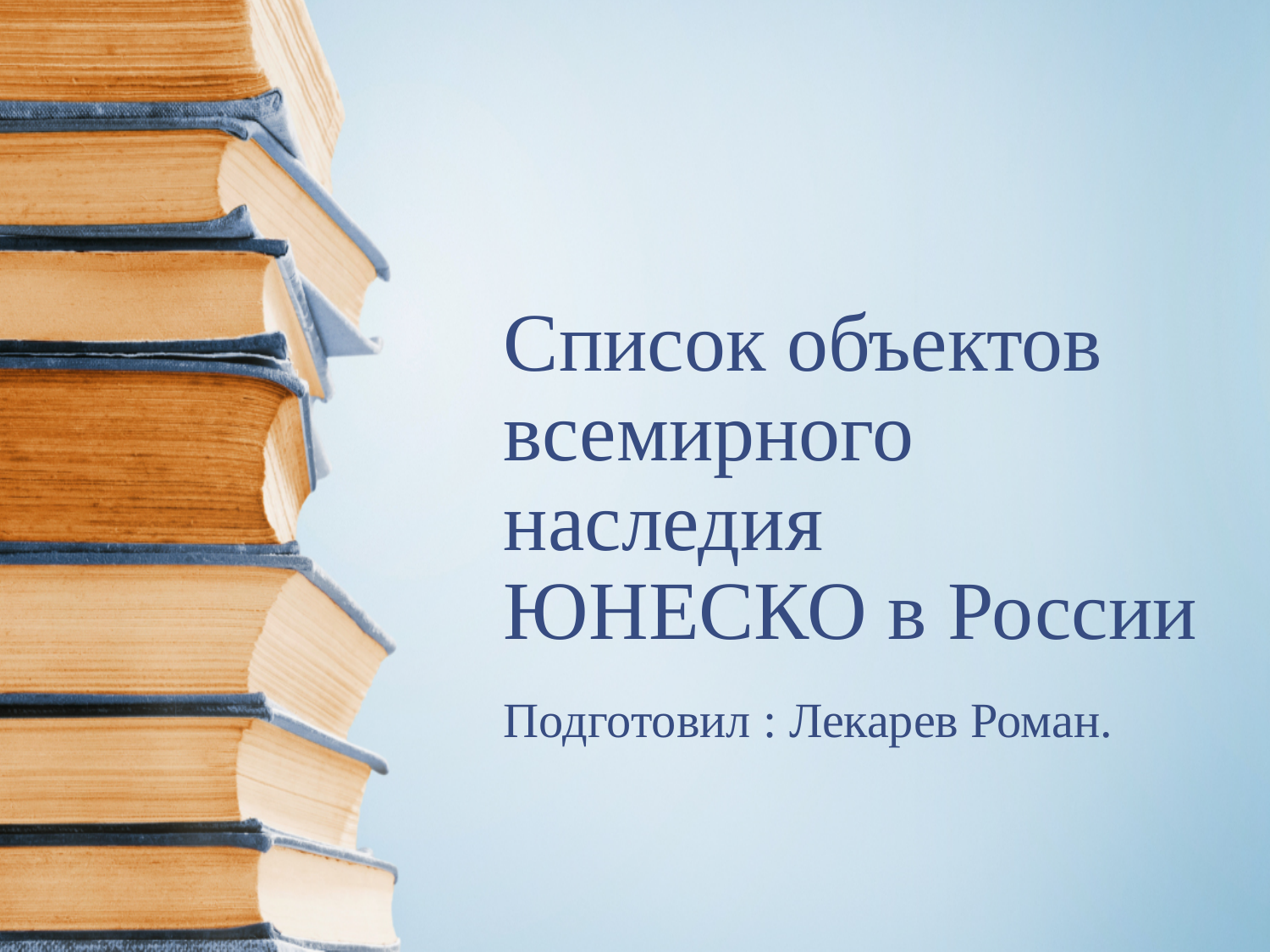

# Список объектов всемирного наследия ЮНЕСКО в России
Подготовил : Лекарев Роман.